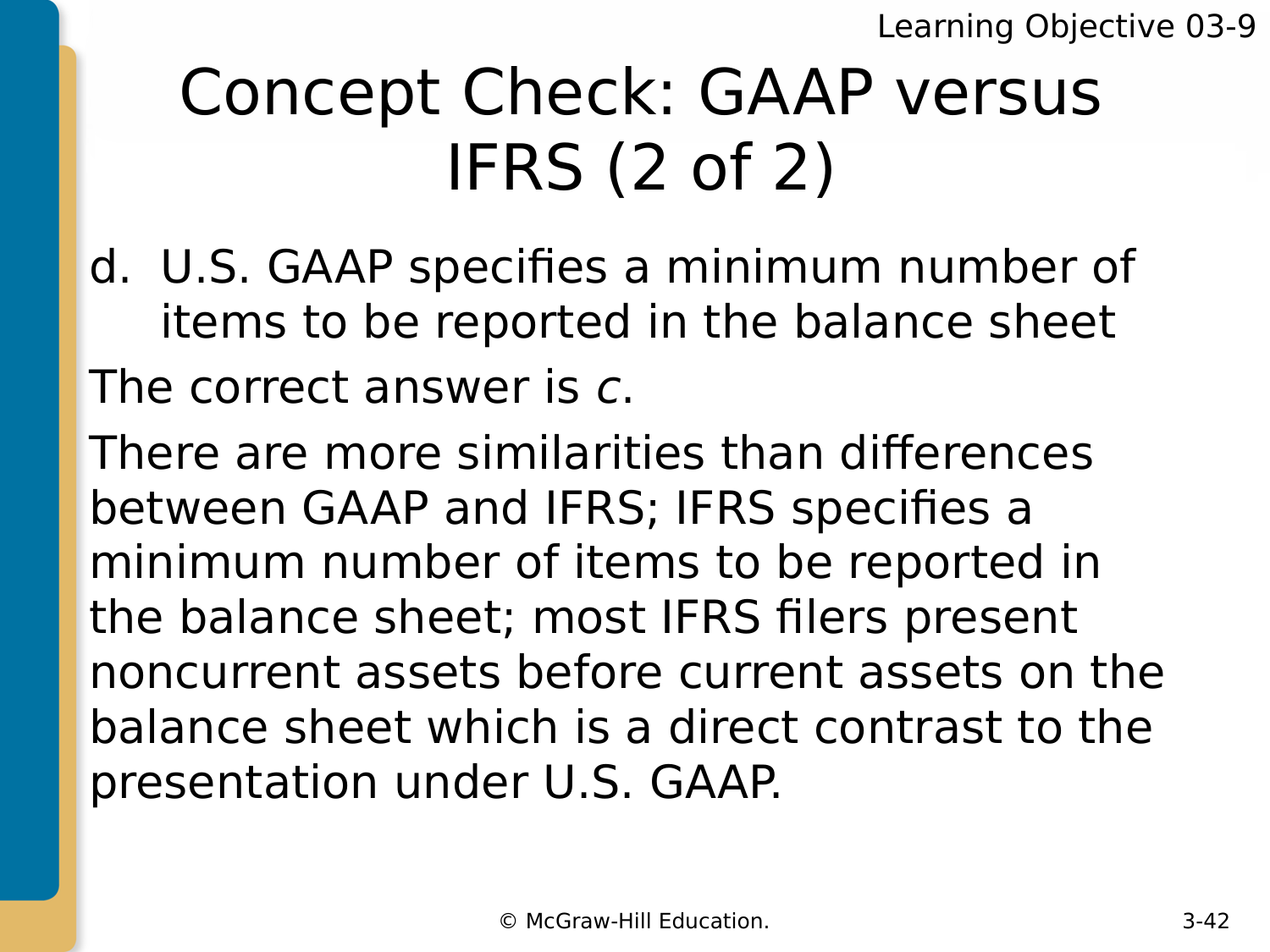

Learning Objective 03-9
# Concept Check: GAAP versus IFRS (2 of 2)
U.S. GAAP specifies a minimum number of items to be reported in the balance sheet
The correct answer is c.
There are more similarities than differences between GAAP and IFRS; IFRS specifies a minimum number of items to be reported in the balance sheet; most IFRS filers present noncurrent assets before current assets on the balance sheet which is a direct contrast to the presentation under U.S. GAAP.